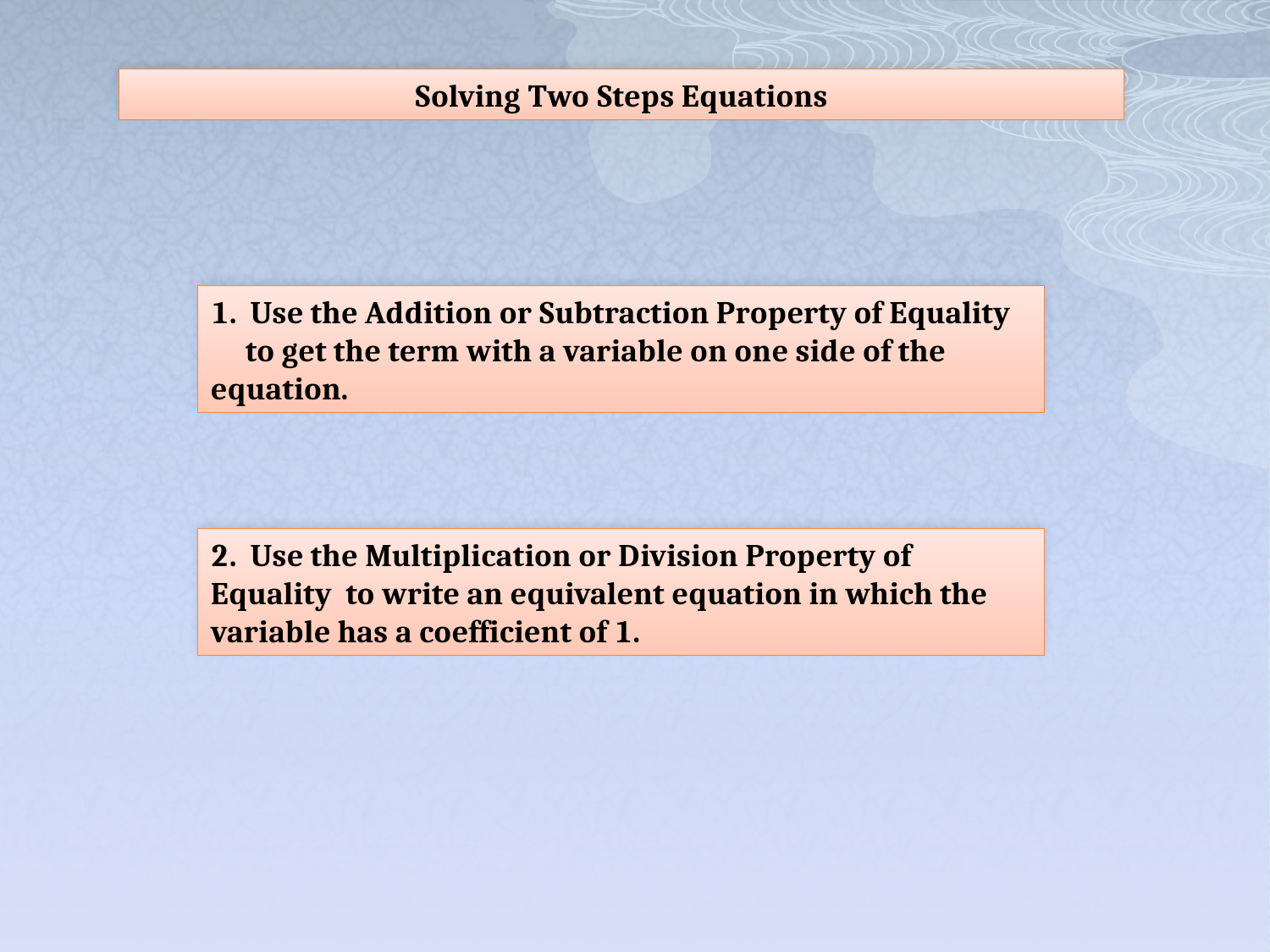

Solving Two Steps Equations
1.  Use the Addition or Subtraction Property of Equality         to get the term with a variable on one side of the equation.
2.  Use the Multiplication or Division Property of Equality  to write an equivalent equation in which the variable has a coefficient of 1.